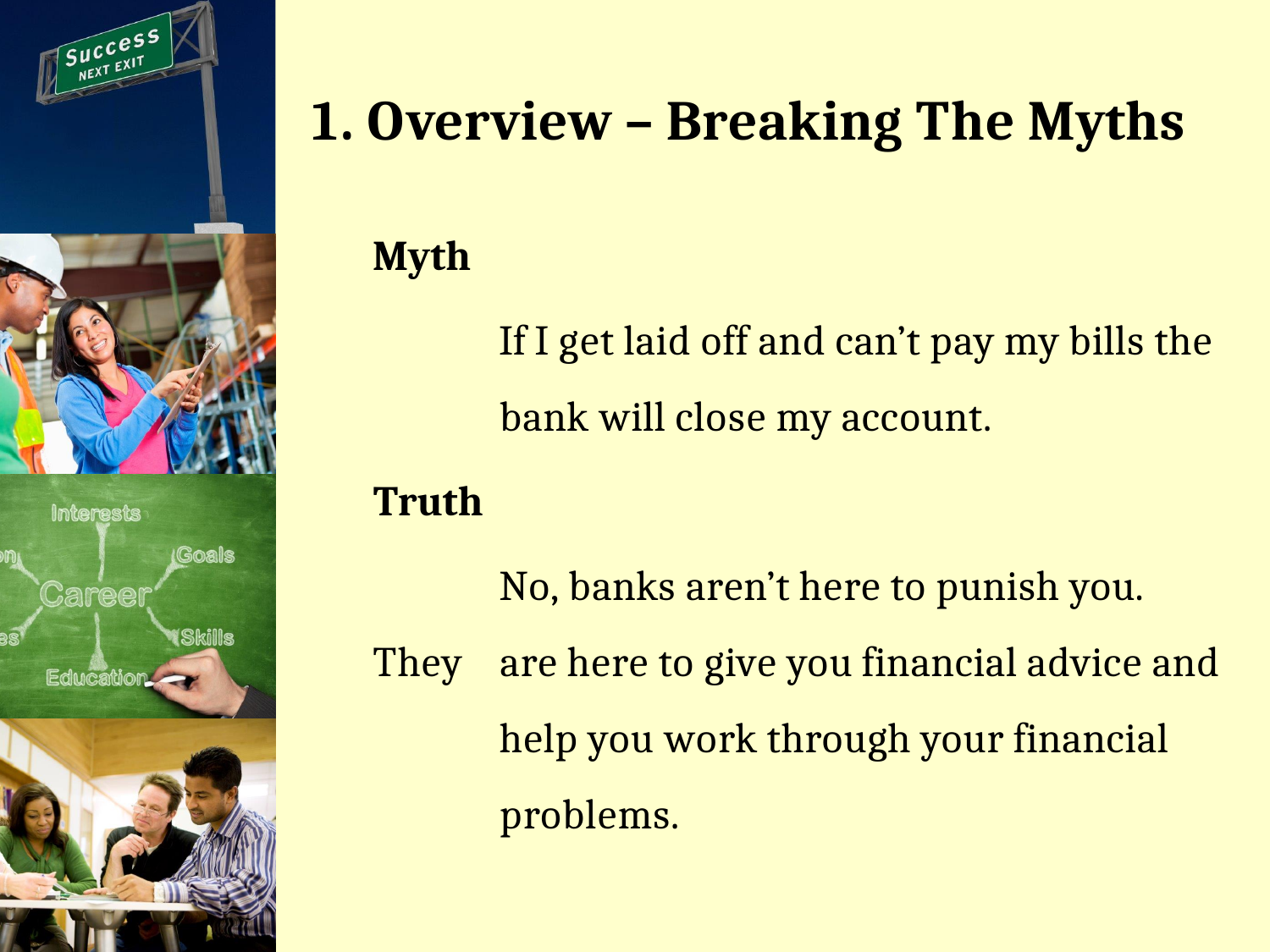

# 1. Overview – Breaking The Myths
Myth
	If I get laid off and can’t pay my bills the 	bank will close my account.
Truth
	No, banks aren’t here to punish you.  They 	are here to give you financial advice and 	help you work through your financial 	problems.